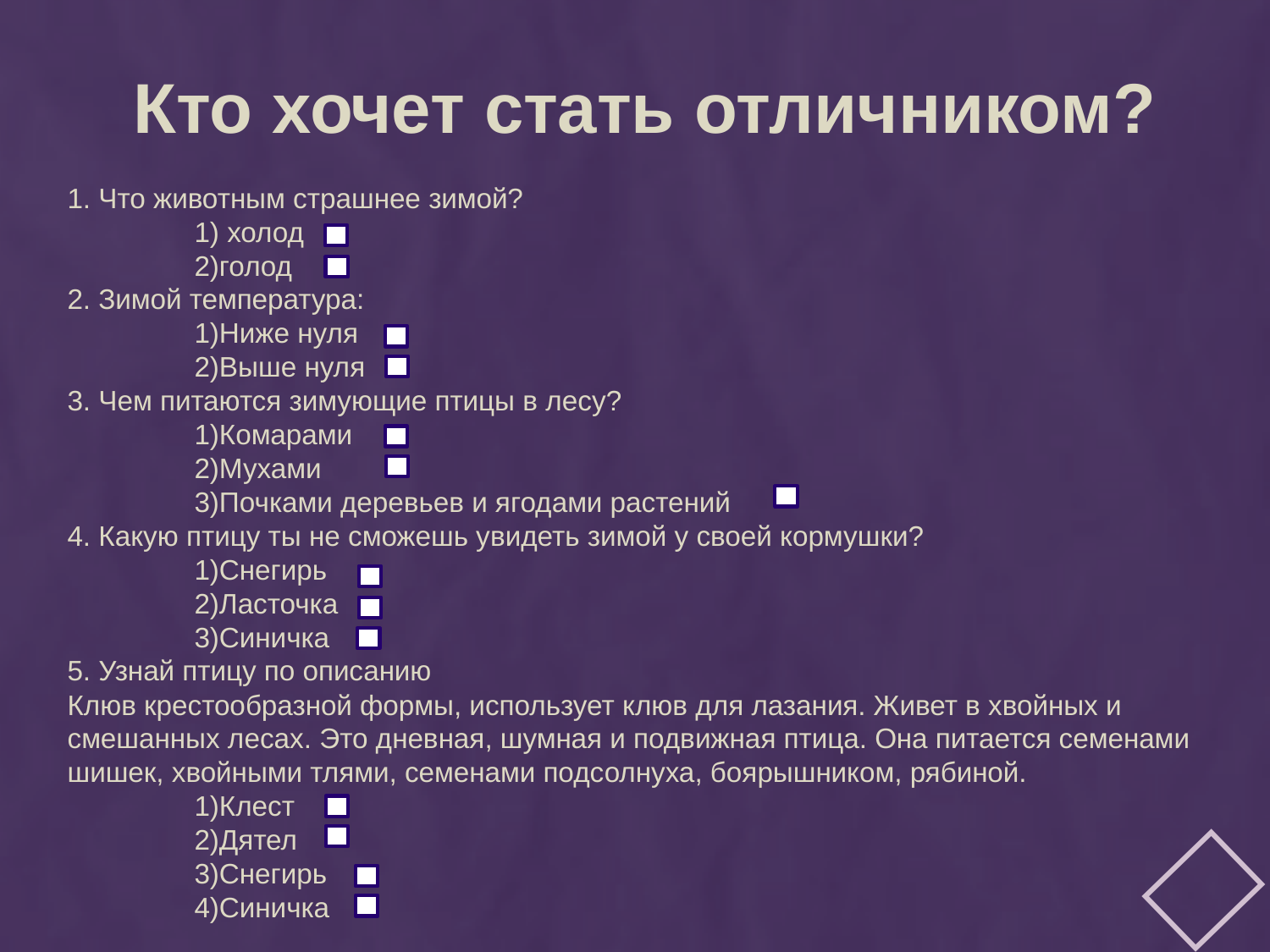

Кто хочет стать отличником?

1. Что животным страшнее зимой?
            	1) холод
	2)голод
2. Зимой температура:
	1)Ниже нуля
	2)Выше нуля
3. Чем питаются зимующие птицы в лесу?
	1)Комарами
	2)Мухами
	3)Почками деревьев и ягодами растений
4. Какую птицу ты не сможешь увидеть зимой у своей кормушки?
	1)Снегирь
	2)Ласточка
	3)Синичка
5. Узнай птицу по описанию
Клюв крестообразной формы, использует клюв для лазания. Живет в хвойных и смешанных лесах. Это дневная, шумная и подвижная птица. Она питается семенами шишек, хвойными тлями, семенами подсолнуха, боярышником, рябиной.
	1)Клест
	2)Дятел
	3)Снегирь
	4)Синичка